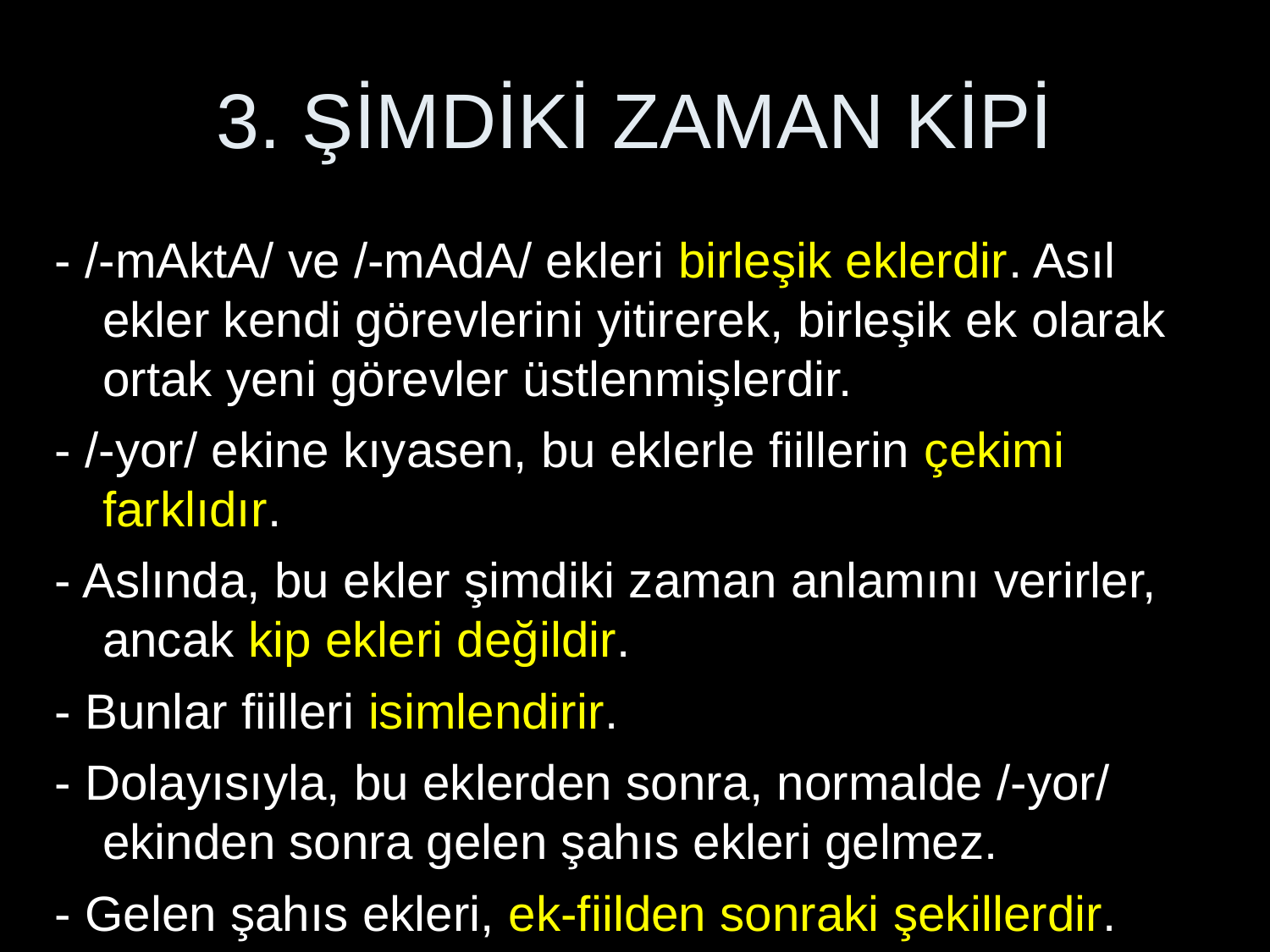

# 3. ŞİMDİKİ ZAMAN KİPİ
- /-mAktA/ ve /-mAdA/ ekleri birleşik eklerdir. Asıl ekler kendi görevlerini yitirerek, birleşik ek olarak ortak yeni görevler üstlenmişlerdir.
- /-yor/ ekine kıyasen, bu eklerle fiillerin çekimi farklıdır.
- Aslında, bu ekler şimdiki zaman anlamını verirler, ancak kip ekleri değildir.
- Bunlar fiilleri isimlendirir.
- Dolayısıyla, bu eklerden sonra, normalde /-yor/ ekinden sonra gelen şahıs ekleri gelmez.
- Gelen şahıs ekleri, ek-fiilden sonraki şekillerdir.